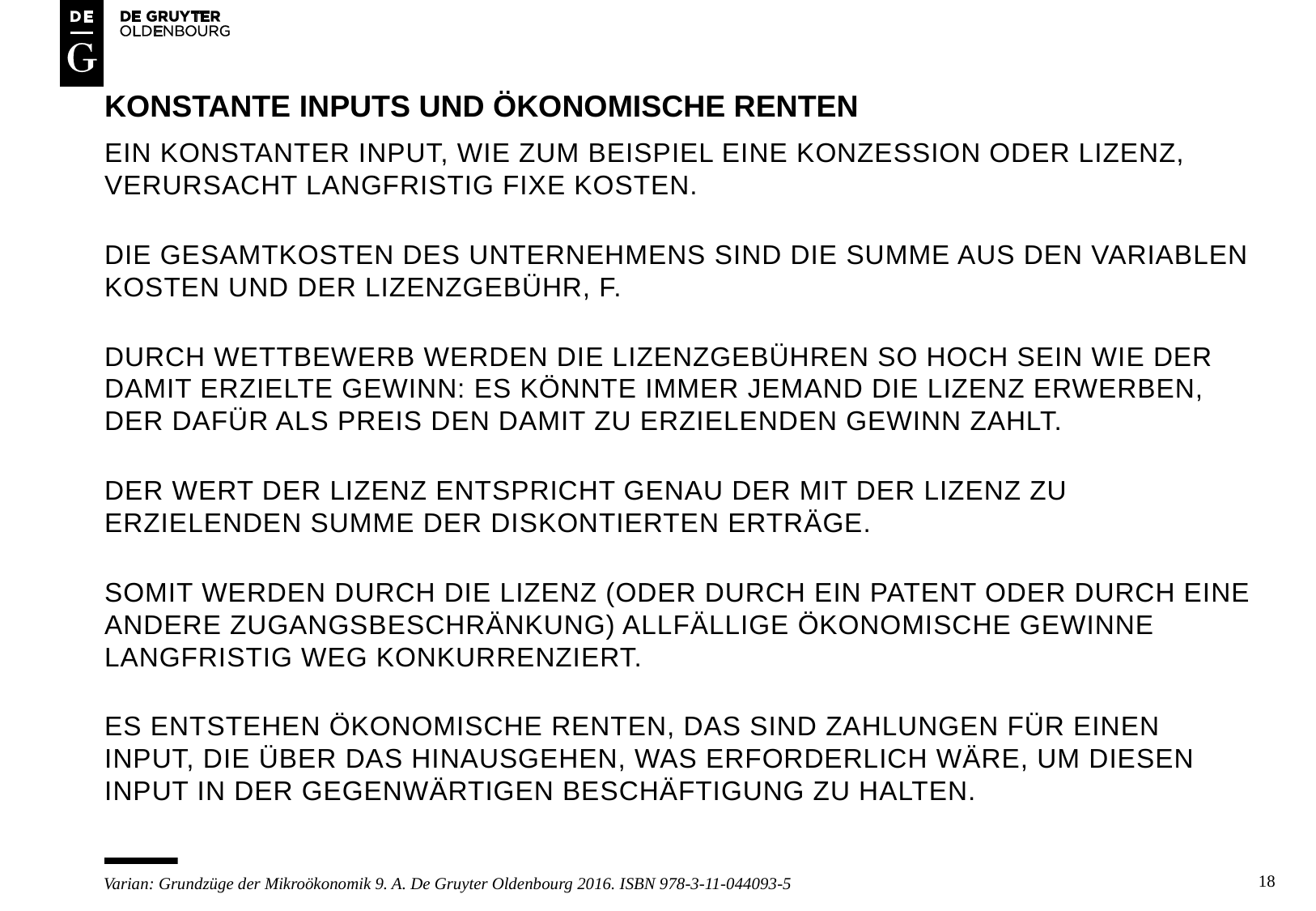

# KONSTANTE INPUTS UND ÖKONOMISCHE RENTEN
EIN KONSTANTER INPUT, WIE ZUM BEISPIEL EINE Konzession oder lizenz, verursacht langfristig fixe kosten.
Die gesamtkosten des unternehmens sind die summe aus den variablen kosten und der lizenzgebühr, F.
Durch wettbewerb werden die lizenzgebühren so hoch sein wie der damit erzielte gewinn: es könnte immer jemand die lizenz erwerben, der dafür als preis den damit zu erzielenden gewinn zahlt.
Der wert der lizenz entspricht genau deR mit der lizenz zu erzielenden SUMME DER diskontierten erträge.
Somit werden durch die lizenz (oder durch ein patent oder durch eine andere zugangsbeschränkung) allfällige ökonomische gewinne langfristig weg konkurrenziert.
Es entstehen ökonomische Renten, das sind Zahlungen für einen input, die über das hinausgehen, was erforderlich wäre, um diesen input in der gegenwärtigen beschäftigung zu halten.

18
Varian: Grundzüge der Mikroökonomik 9. A. De Gruyter Oldenbourg 2016. ISBN 978-3-11-044093-5